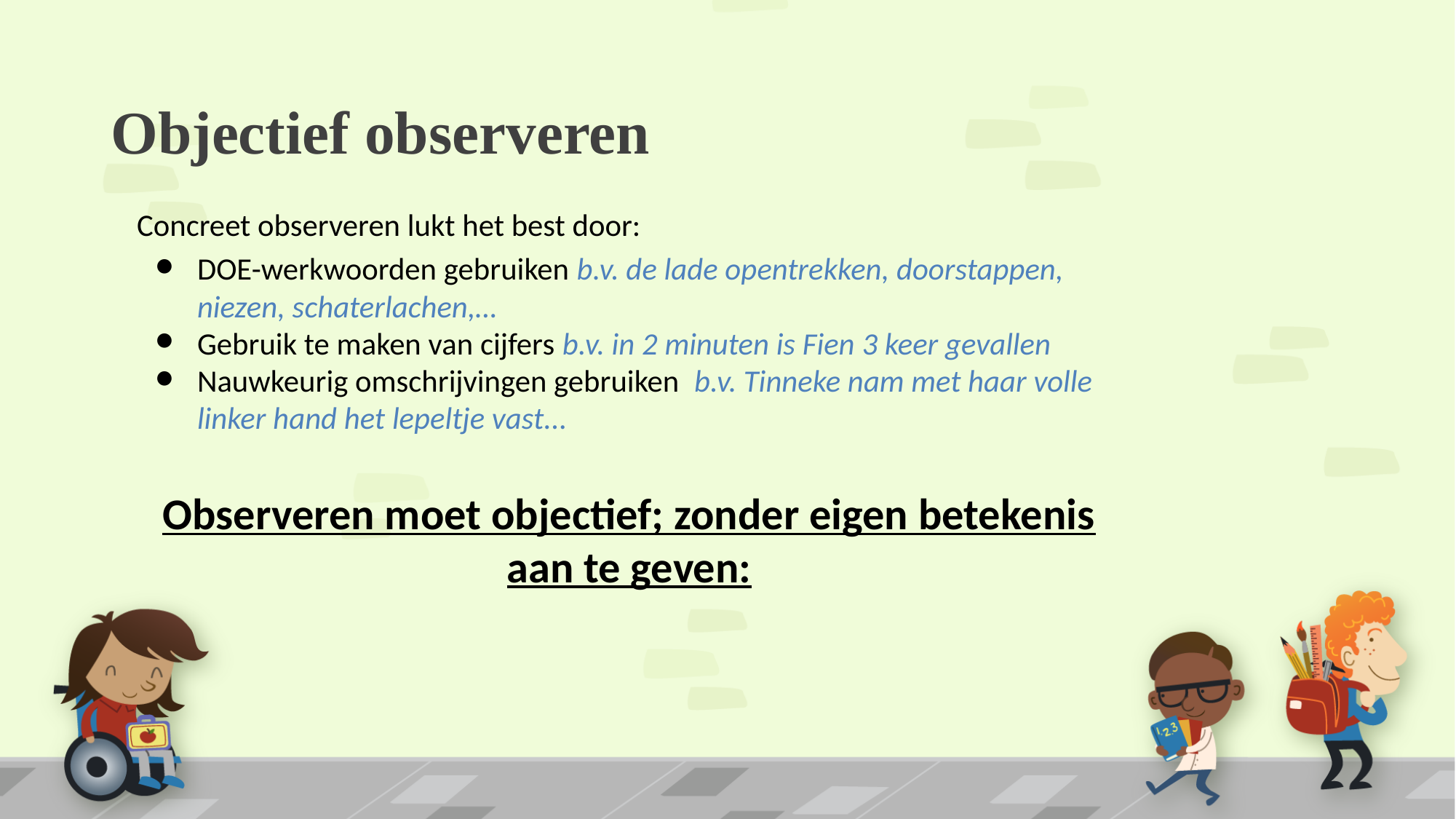

# Objectief observeren
Concreet observeren lukt het best door:
DOE-werkwoorden gebruiken b.v. de lade opentrekken, doorstappen, niezen, schaterlachen,…
Gebruik te maken van cijfers b.v. in 2 minuten is Fien 3 keer gevallen
Nauwkeurig omschrijvingen gebruiken  b.v. Tinneke nam met haar volle linker hand het lepeltje vast...

Observeren moet objectief; zonder eigen betekenis aan te geven: